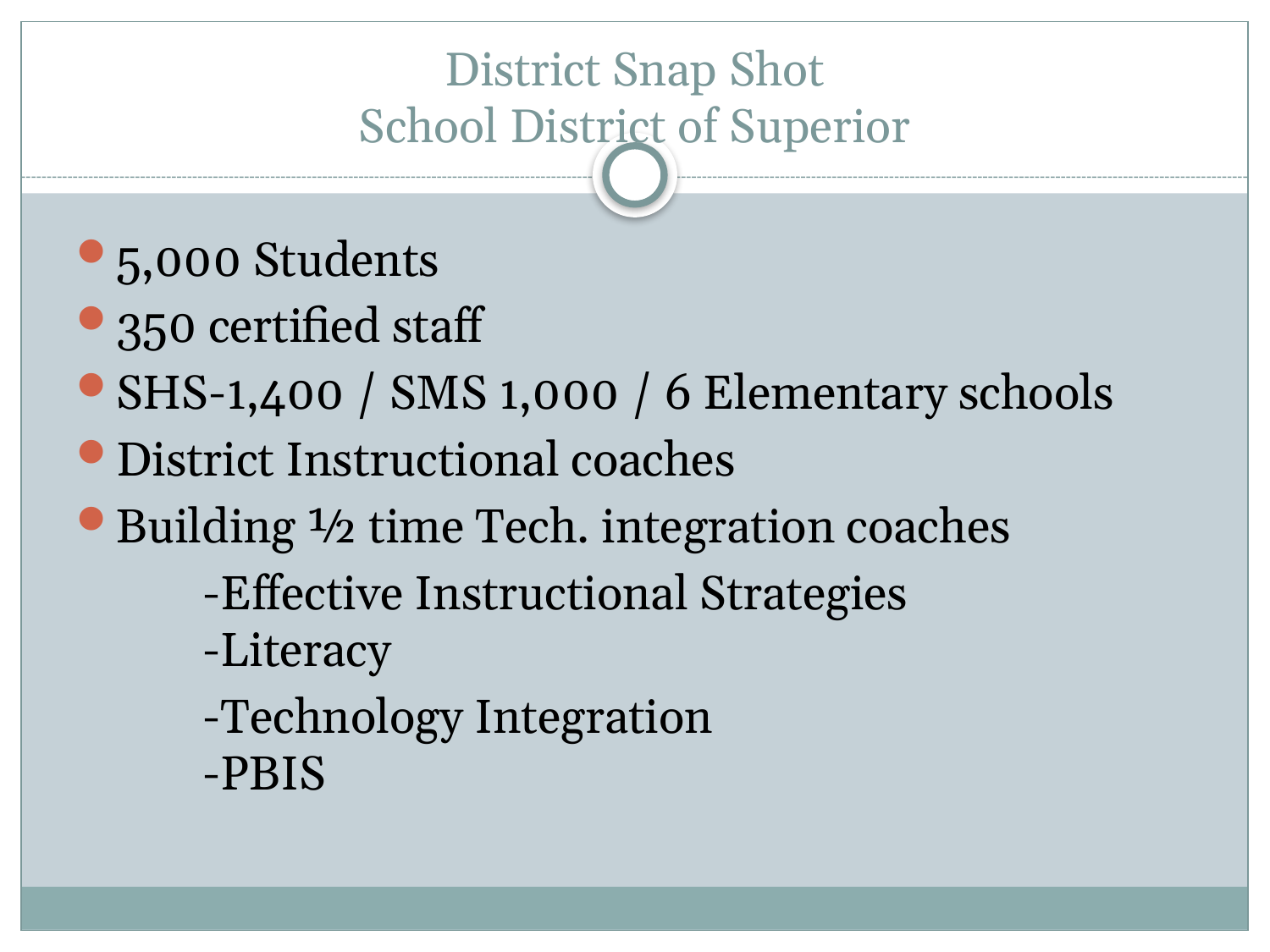

# District Snap Shot School District of Superior
5,000 Students
350 certified staff
SHS-1,400 / SMS 1,000 / 6 Elementary schools
District Instructional coaches
Building ½ time Tech. integration coaches
	-Effective Instructional Strategies
	-Literacy
	-Technology Integration
	-PBIS